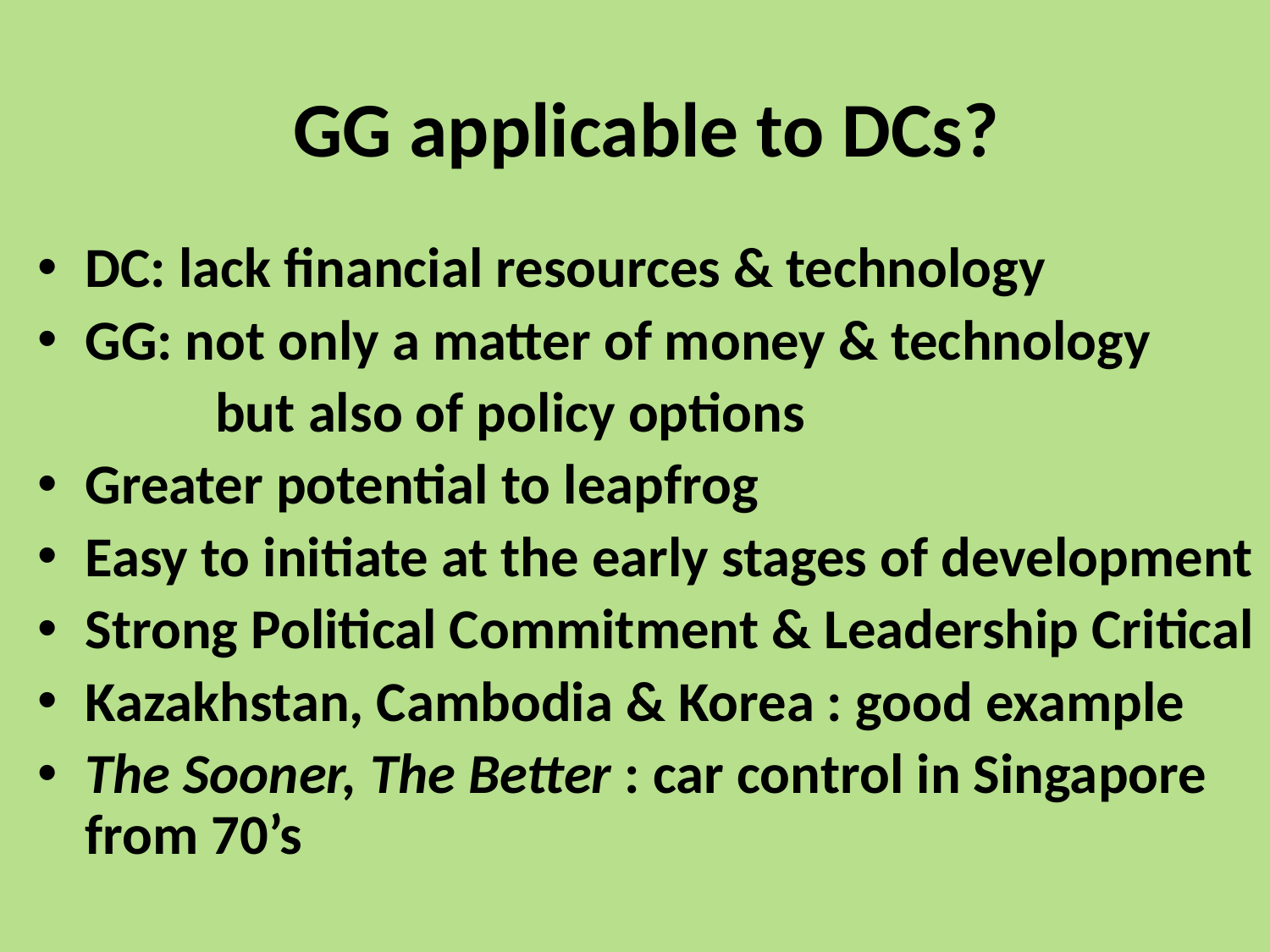

GG applicable to DCs?
DC: lack financial resources & technology
GG: not only a matter of money & technology
              but also of policy options
Greater potential to leapfrog
Easy to initiate at the early stages of development
Strong Political Commitment & Leadership Critical
Kazakhstan, Cambodia & Korea : good example
The Sooner, The Better : car control in Singapore from 70’s